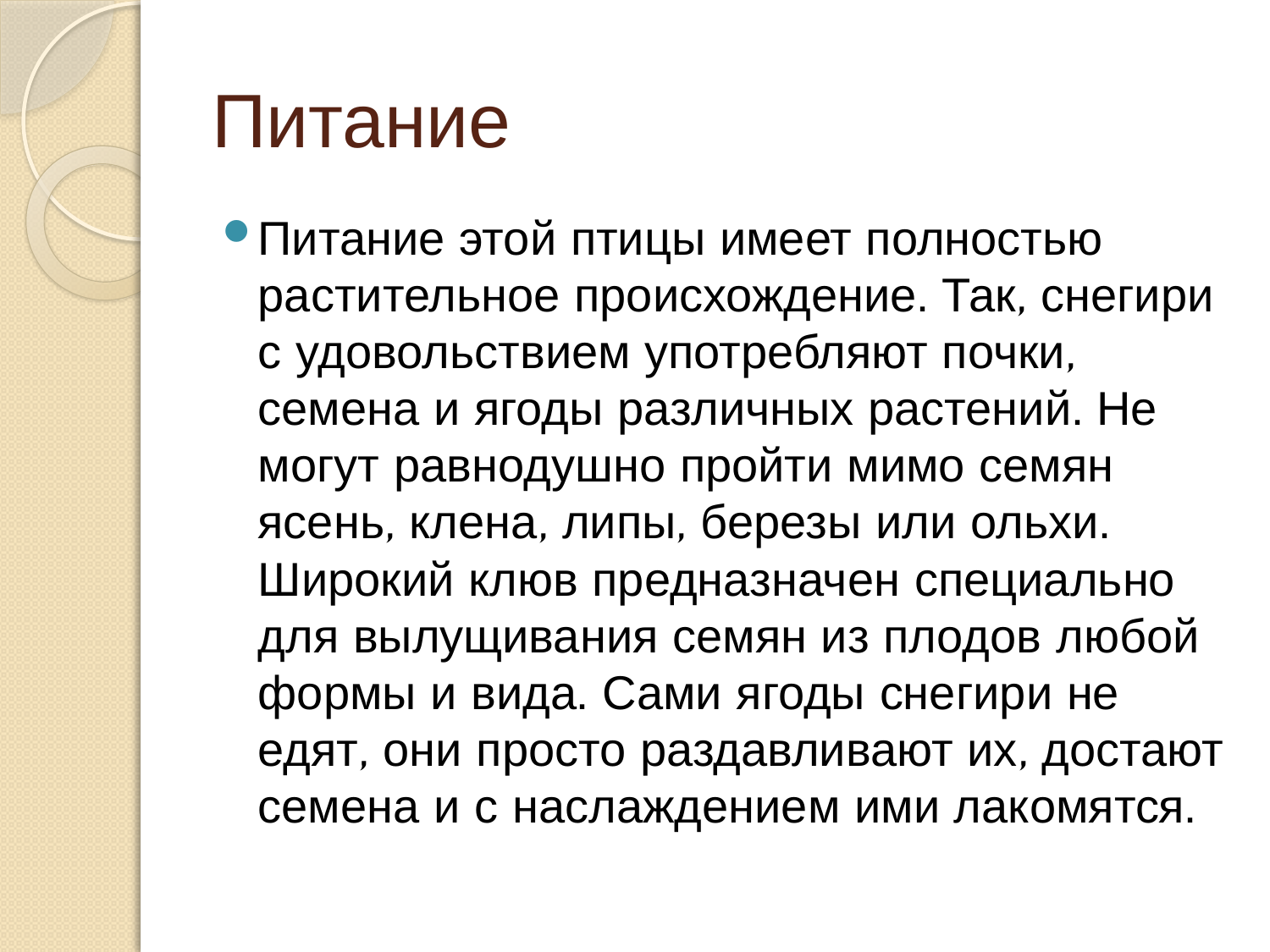

# Питание
Питание этой птицы имеет полностью растительное происхождение. Так, снегири с удовольствием употребляют почки, семена и ягоды различных растений. Не могут равнодушно пройти мимо семян ясень, клена, липы, березы или ольхи. Широкий клюв предназначен специально для вылущивания семян из плодов любой формы и вида. Сами ягоды снегири не едят, они просто раздавливают их, достают семена и с наслаждением ими лакомятся.